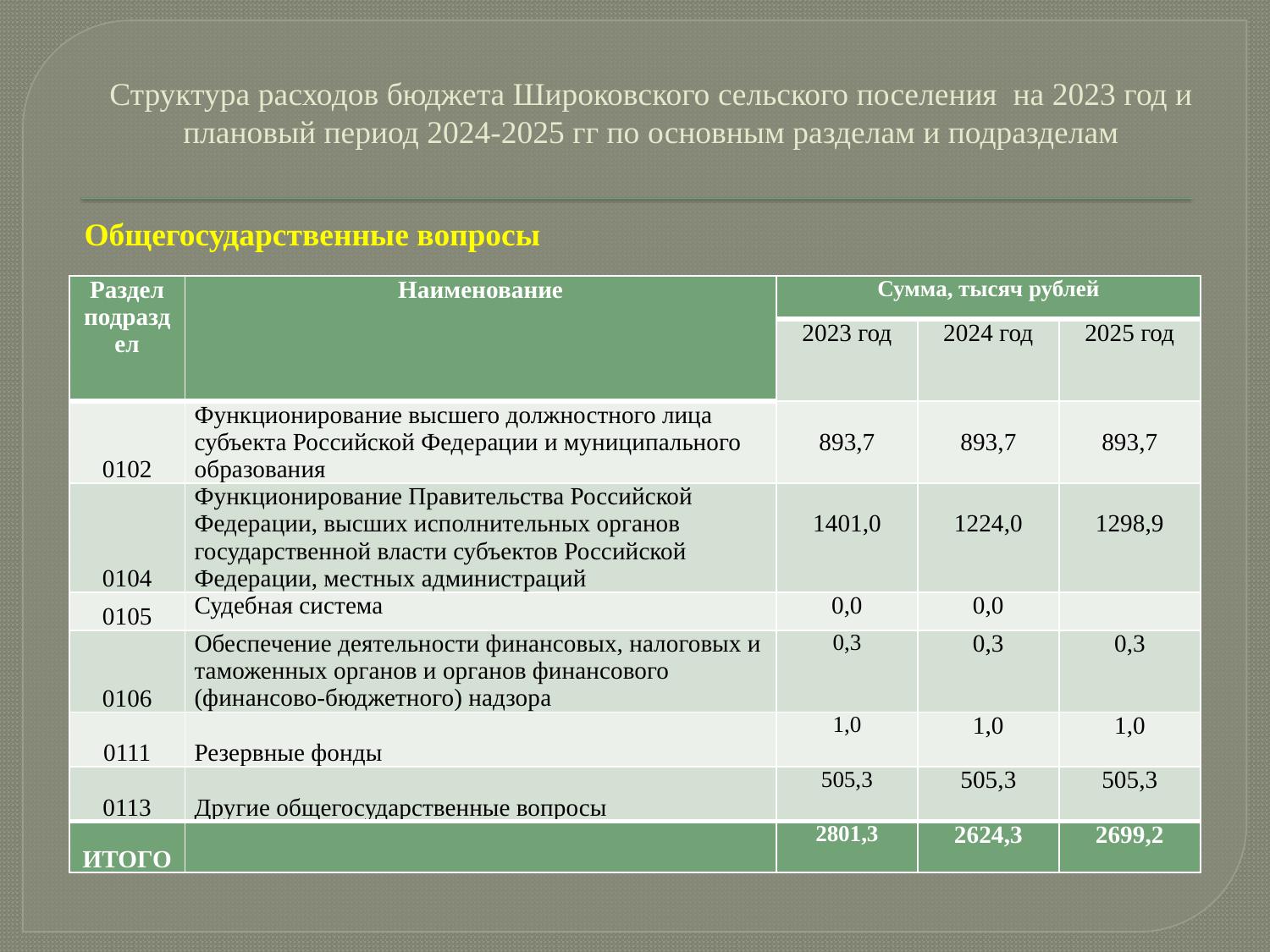

# Структура расходов бюджета Широковского сельского поселения  на 2023 год и плановый период 2024-2025 гг по основным разделам и подразделам
Общегосударственные вопросы
| Раздел подраздел | Наименование | Сумма, тысяч рублей |  |  |
| --- | --- | --- | --- | --- |
|  |  | 2023 год | 2024 год | 2025 год |
| 0102 | Функционирование высшего должностного лица субъекта Российской Федерации и муниципального образования | 893,7 | 893,7 | 893,7 |
| 0104 | Функционирование Правительства Российской Федерации, высших исполнительных органов государственной власти субъектов Российской Федерации, местных администраций | 1401,0 | 1224,0 | 1298,9 |
| 0105 | Судебная система | 0,0 | 0,0 |  |
| 0106 | Обеспечение деятельности финансовых, налоговых и таможенных органов и органов финансового (финансово-бюджетного) надзора | 0,3 | 0,3 | 0,3 |
| 0111 | Резервные фонды | 1,0 | 1,0 | 1,0 |
| 0113 | Другие общегосударственные вопросы | 505,3 | 505,3 | 505,3 |
| ИТОГО |  | 2801,3 | 2624,3 | 2699,2 |